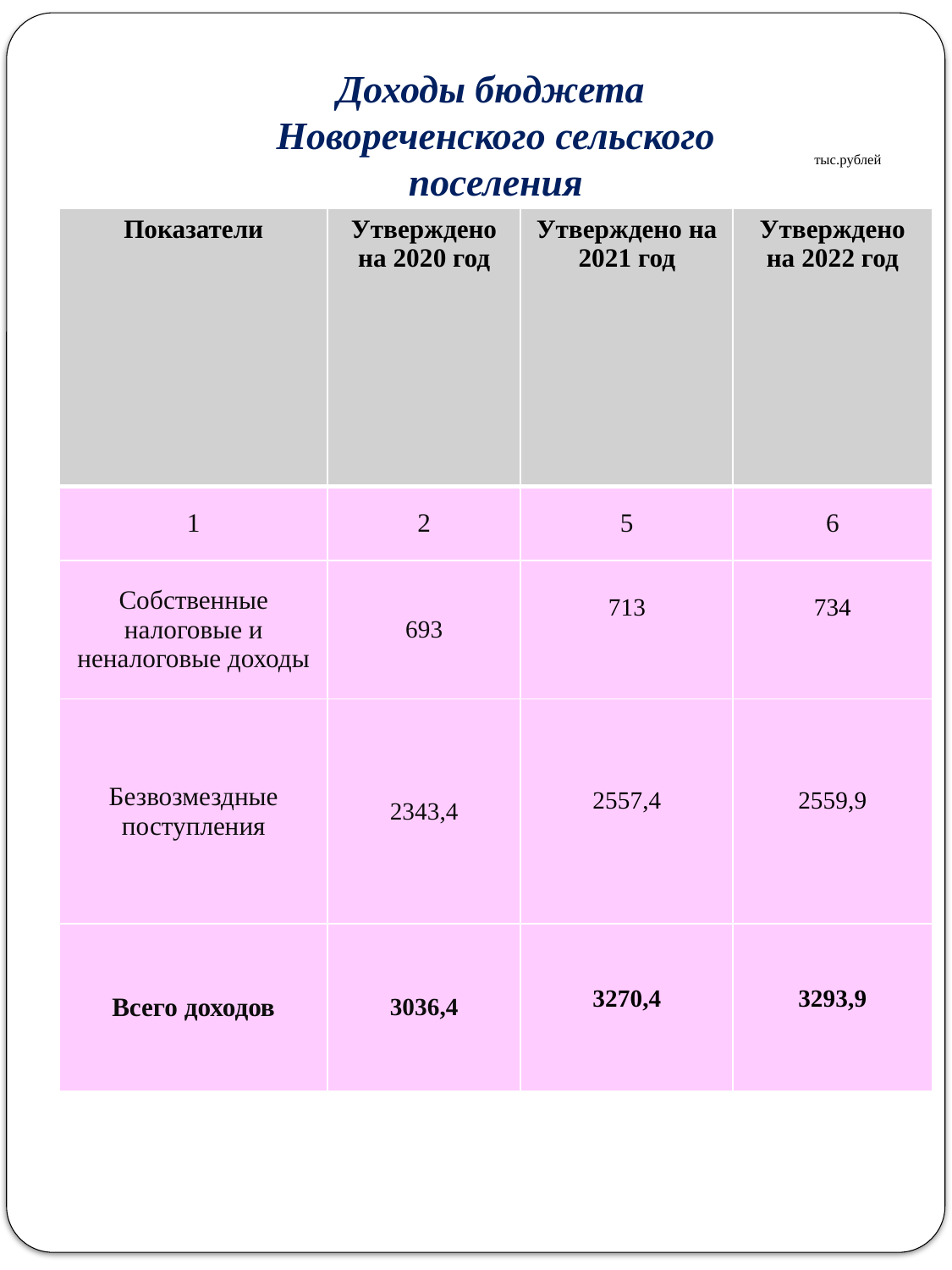

Доходы бюджета
Новореченского сельского поселения
тыс.рублей
| Показатели | Утверждено на 2020 год | Утверждено на 2021 год | Утверждено на 2022 год |
| --- | --- | --- | --- |
| 1 | 2 | 5 | 6 |
| Собственные налоговые и неналоговые доходы | 693 | 713 | 734 |
| Безвозмездные поступления | 2343,4 | 2557,4 | 2559,9 |
| Всего доходов | 3036,4 | 3270,4 | 3293,9 |